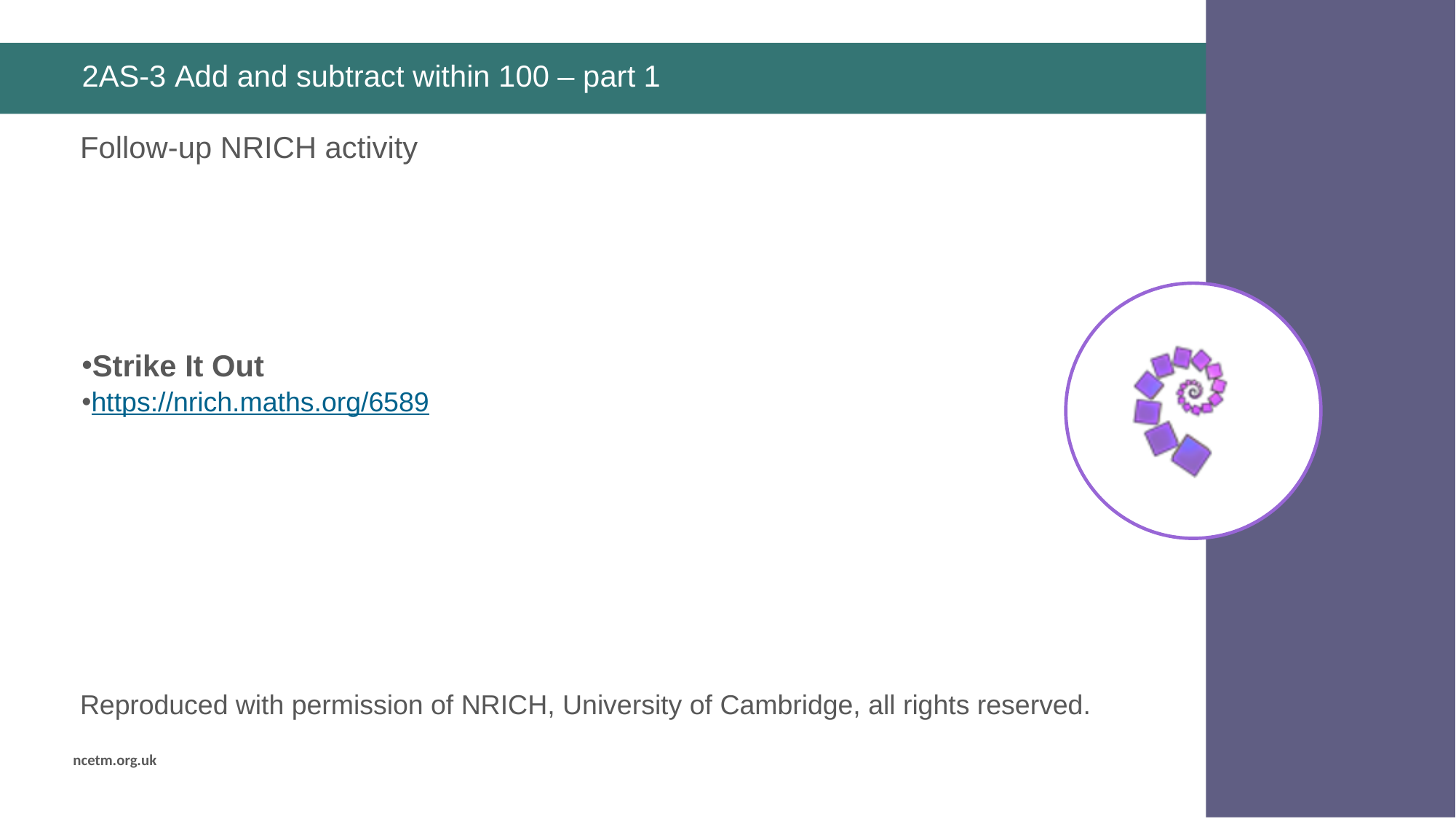

# 2AS-3 Add and subtract within 100 – part 1

Strike It Out
https://nrich.maths.org/6589